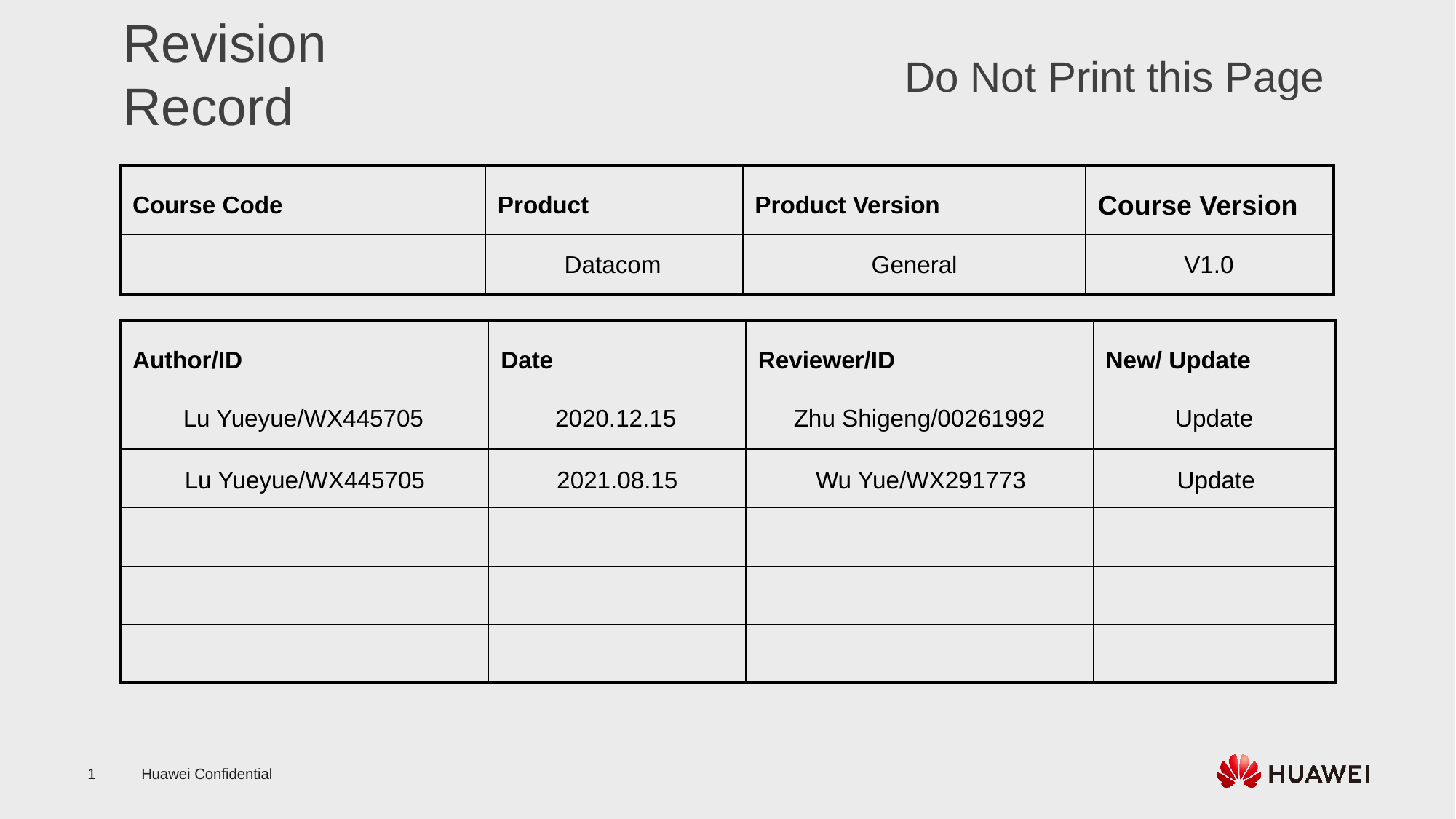

Datacom
General
V1.0
Lu Yueyue/WX445705
2020.12.15
Zhu Shigeng/00261992
Update
Lu Yueyue/WX445705
2021.08.15
Wu Yue/WX291773
Update